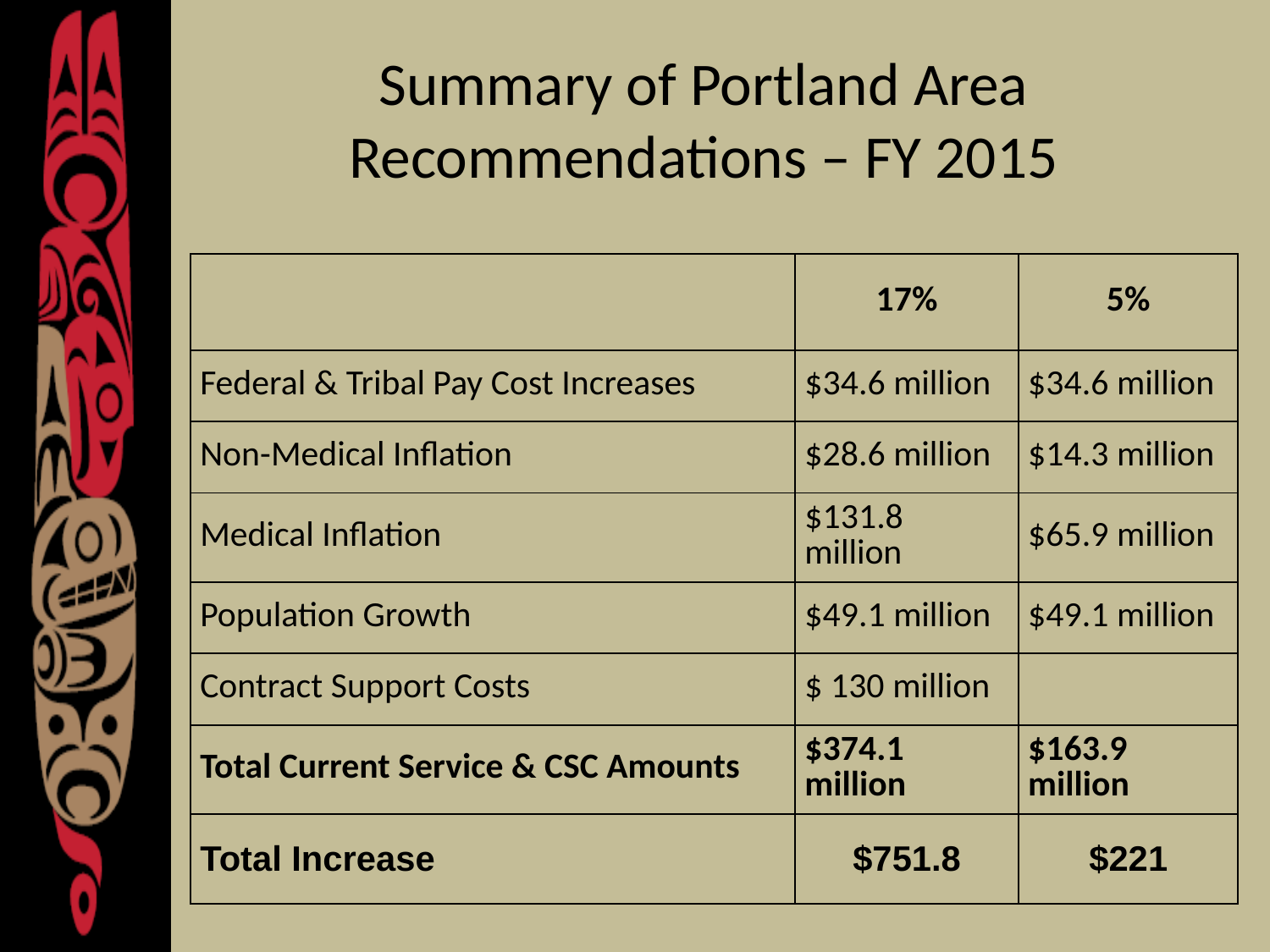

# Summary of Portland Area Recommendations – FY 2015
|  | 17% | 5% |
| --- | --- | --- |
| Federal & Tribal Pay Cost Increases | $34.6 million | $34.6 million |
| Non-Medical Inflation | $28.6 million | $14.3 million |
| Medical Inflation | $131.8 million | $65.9 million |
| Population Growth | $49.1 million | $49.1 million |
| Contract Support Costs | $ 130 million |  |
| Total Current Service & CSC Amounts | $374.1 million | $163.9 million |
| Total Increase | $751.8 | $221 |